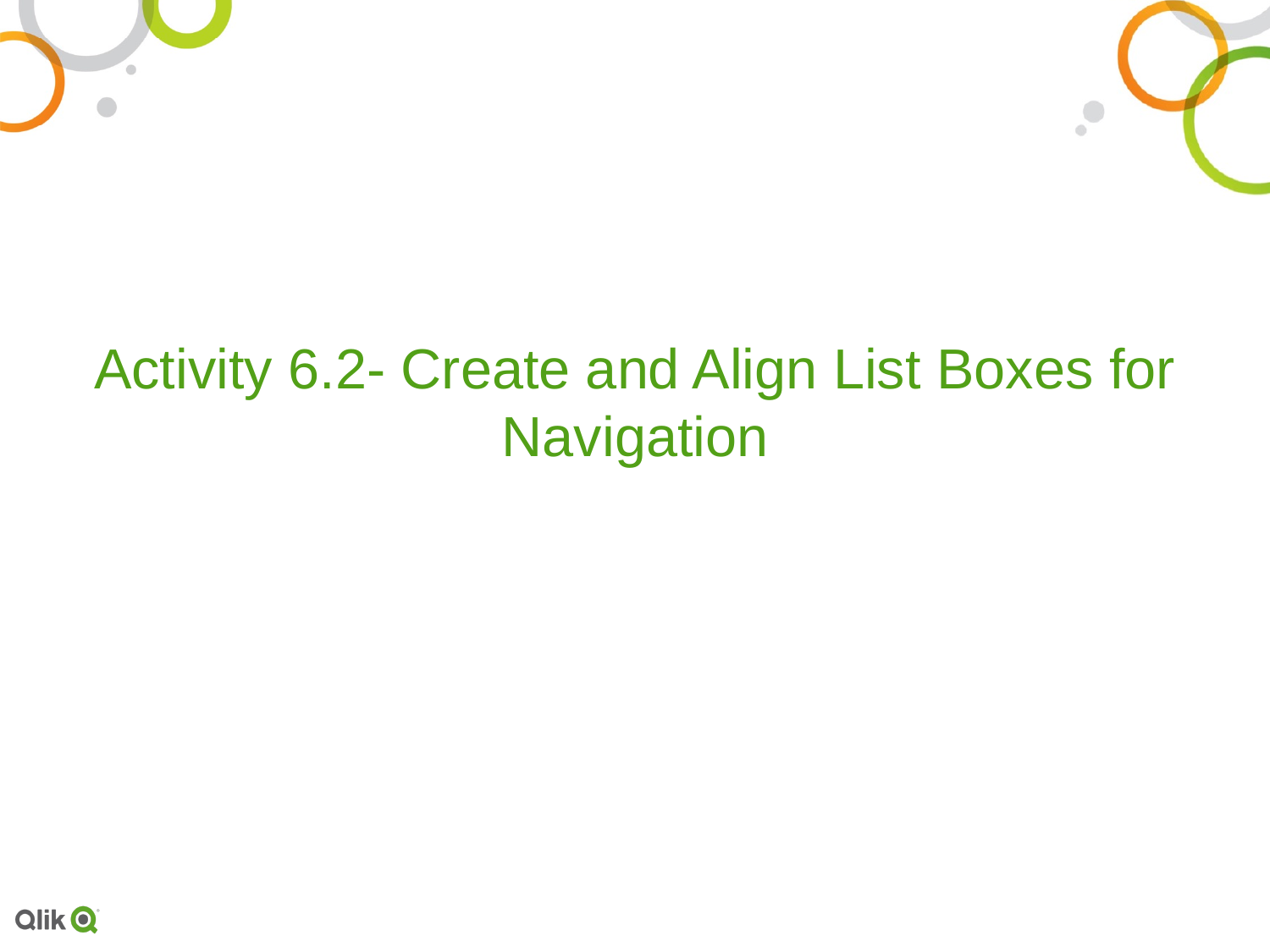

# Activity 6.2- Create and Align List Boxes for Navigation